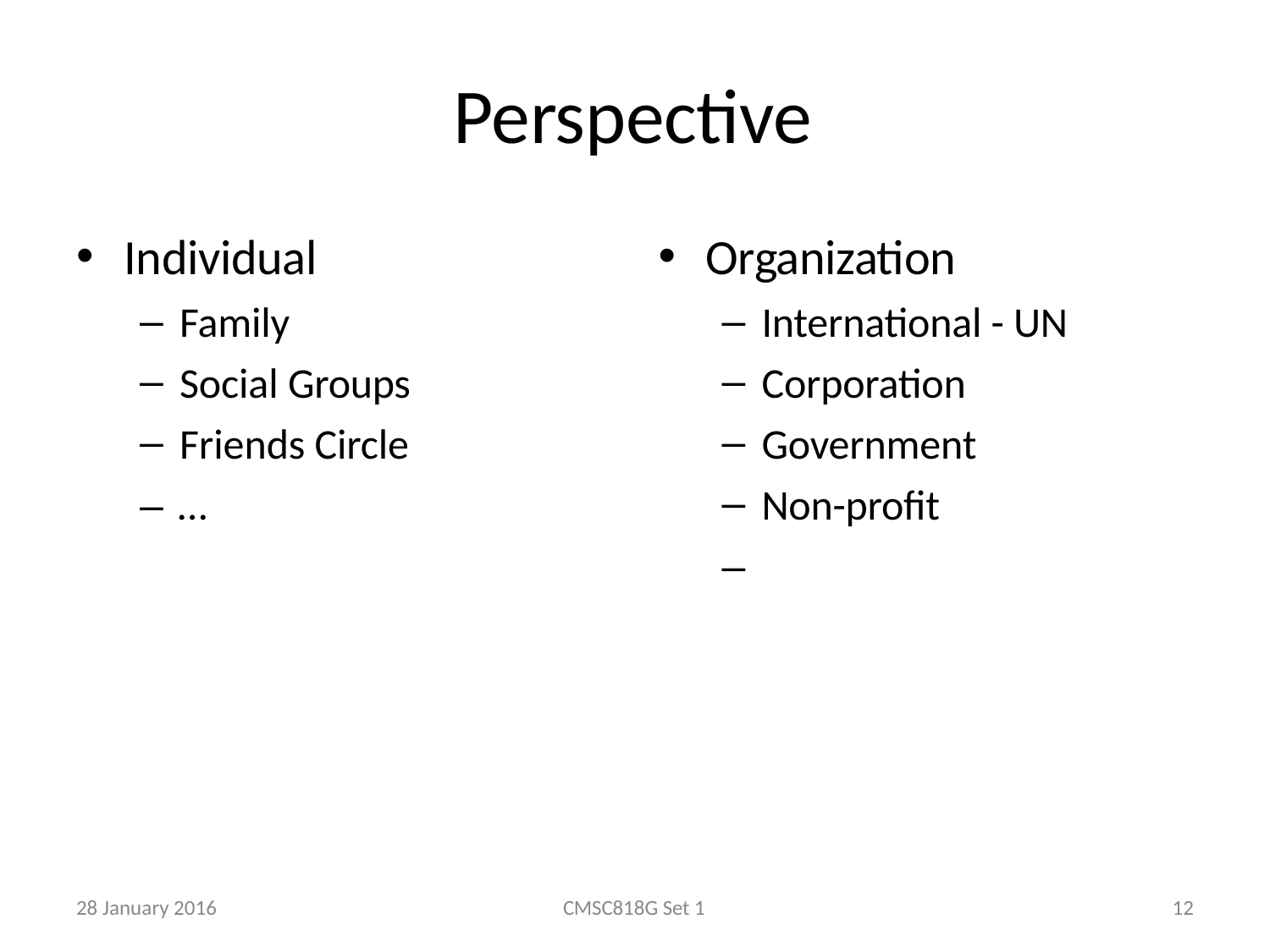

# Perspective
Individual
Family
Social Groups
Friends Circle
– …
Organization
International - UN
Corporation
Government
Non-profit
–
28 January 2016
CMSC818G Set 1
12